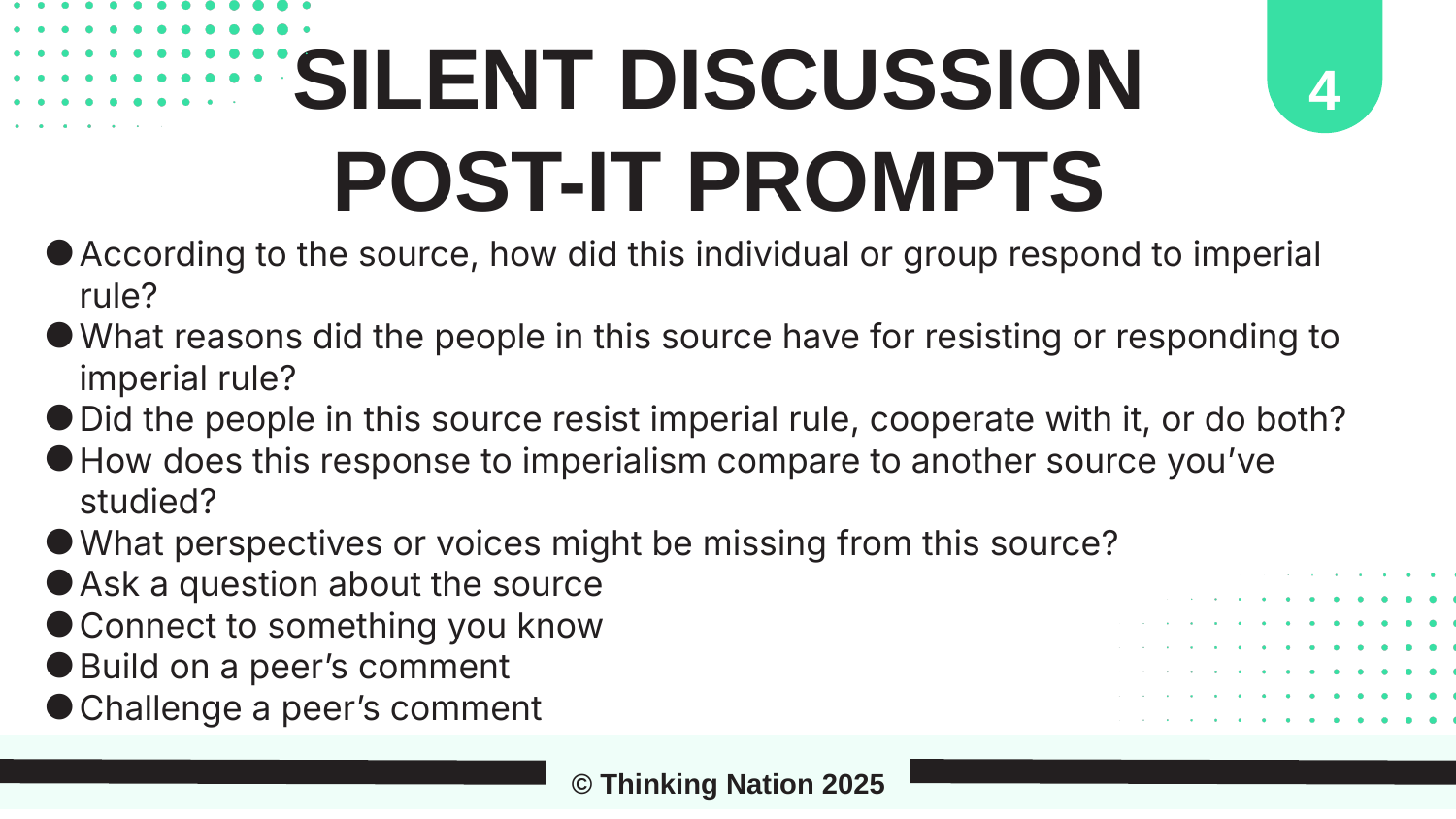

4
SILENT DISCUSSION
POST-IT PROMPTS
According to the source, how did this individual or group respond to imperial rule?
What reasons did the people in this source have for resisting or responding to imperial rule?
Did the people in this source resist imperial rule, cooperate with it, or do both?
How does this response to imperialism compare to another source you’ve studied?
What perspectives or voices might be missing from this source?
Ask a question about the source
Connect to something you know
Build on a peer’s comment
Challenge a peer’s comment

© Thinking Nation 2025